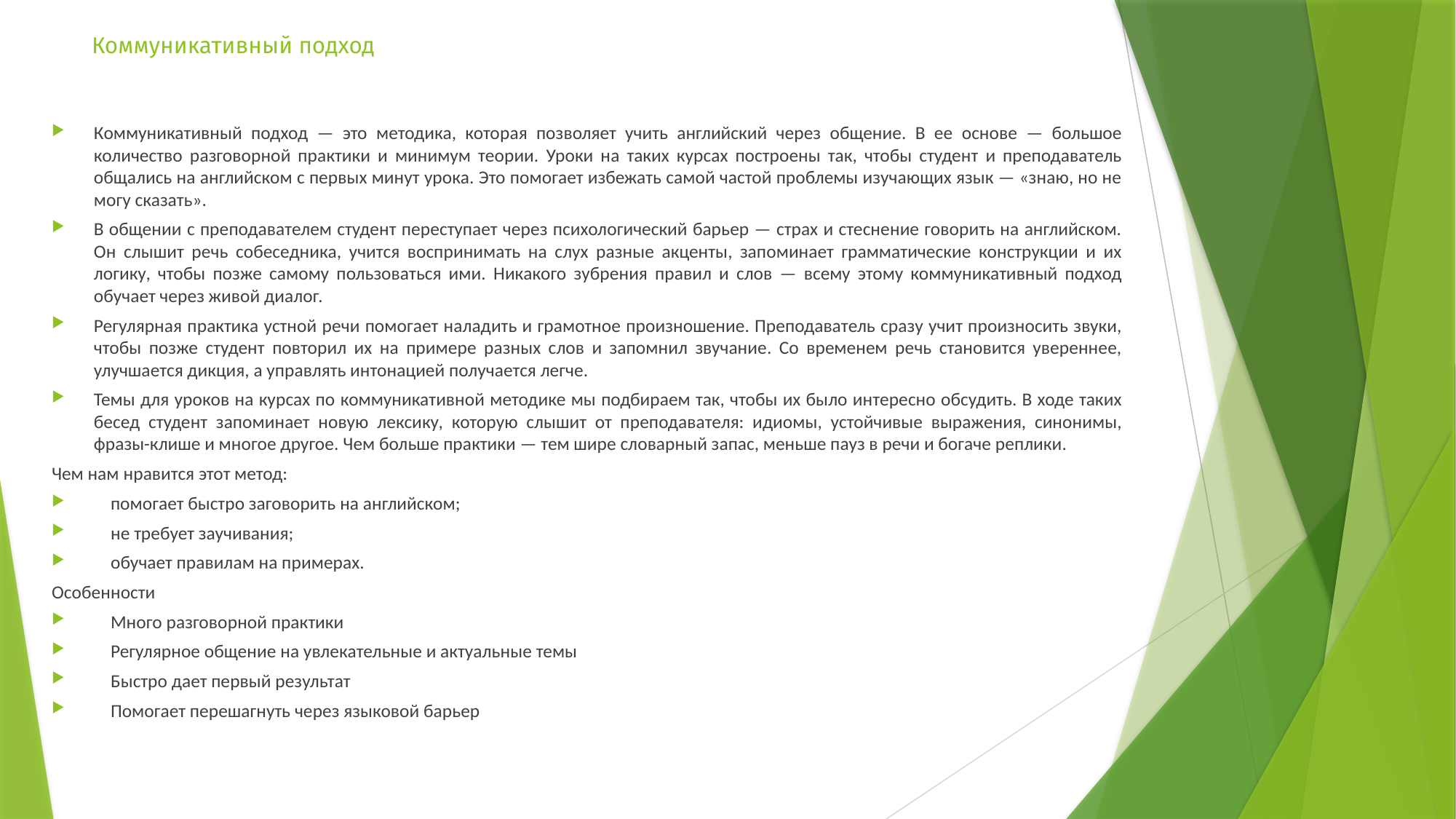

# Коммуникативный подход

Коммуникативный подход — это методика, которая позволяет учить английский через общение. В ее основе — большое количество разговорной практики и минимум теории. Уроки на таких курсах построены так, чтобы студент и преподаватель общались на английском с первых минут урока. Это помогает избежать самой частой проблемы изучающих язык — «знаю, но не могу сказать».
В общении с преподавателем студент переступает через психологический барьер — страх и стеснение говорить на английском. Он слышит речь собеседника, учится воспринимать на слух разные акценты, запоминает грамматические конструкции и их логику, чтобы позже самому пользоваться ими. Никакого зубрения правил и слов — всему этому коммуникативный подход обучает через живой диалог.
Регулярная практика устной речи помогает наладить и грамотное произношение. Преподаватель сразу учит произносить звуки, чтобы позже студент повторил их на примере разных слов и запомнил звучание. Со временем речь становится увереннее, улучшается дикция, а управлять интонацией получается легче.
Темы для уроков на курсах по коммуникативной методике мы подбираем так, чтобы их было интересно обсудить. В ходе таких бесед студент запоминает новую лексику, которую слышит от преподавателя: идиомы, устойчивые выражения, синонимы, фразы-клише и многое другое. Чем больше практики — тем шире словарный запас, меньше пауз в речи и богаче реплики.
Чем нам нравится этот метод:
    помогает быстро заговорить на английском;
    не требует заучивания;
    обучает правилам на примерах.
Особенности
    Много разговорной практики
    Регулярное общение на увлекательные и актуальные темы
    Быстро дает первый результат
    Помогает перешагнуть через языковой барьер